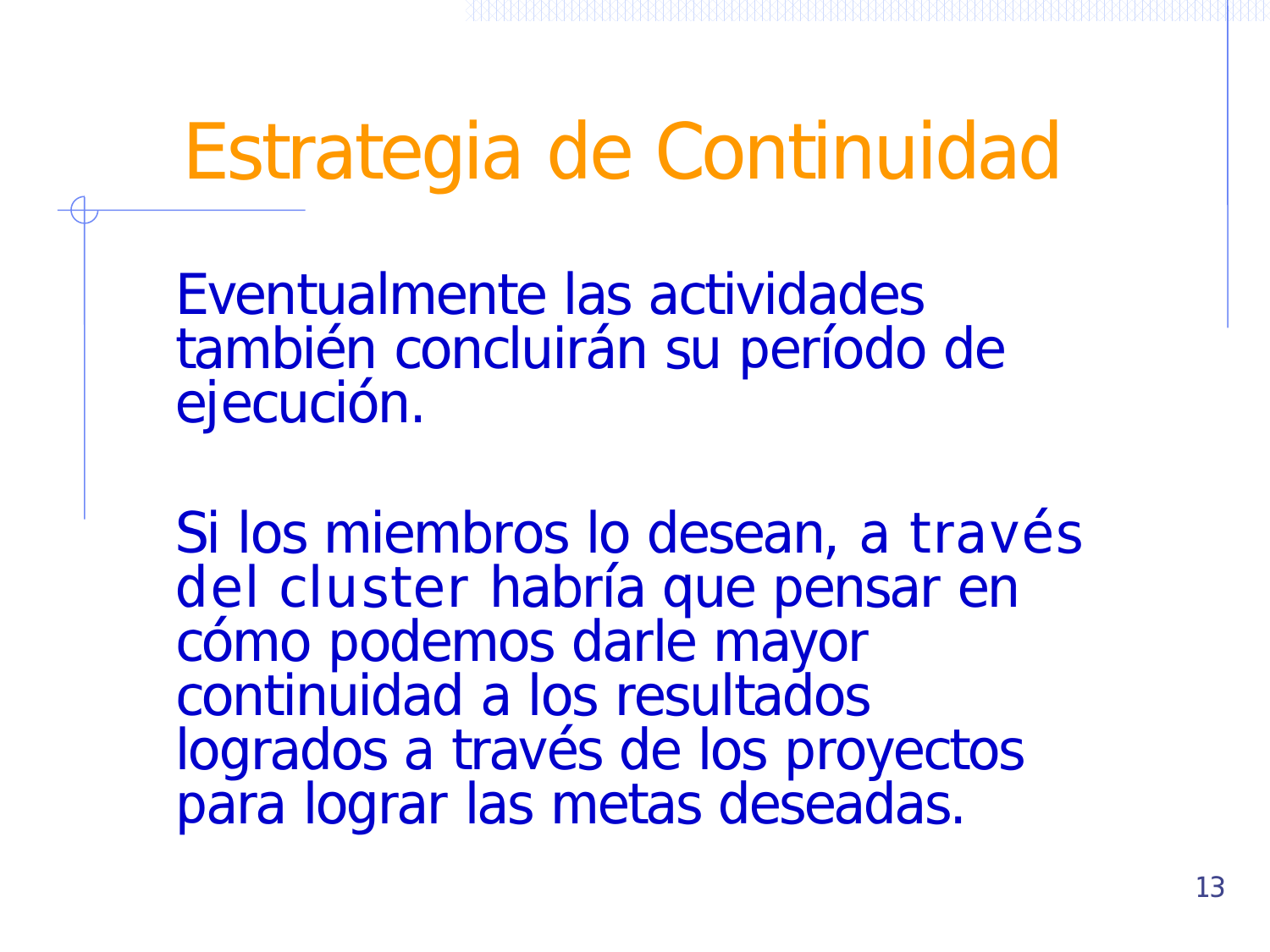

# Estrategia de Continuidad
	Eventualmente las actividades también concluirán su período de ejecución.

	Si los miembros lo desean, a través del cluster habría que pensar en cómo podemos darle mayor continuidad a los resultados logrados a través de los proyectos para lograr las metas deseadas.

13